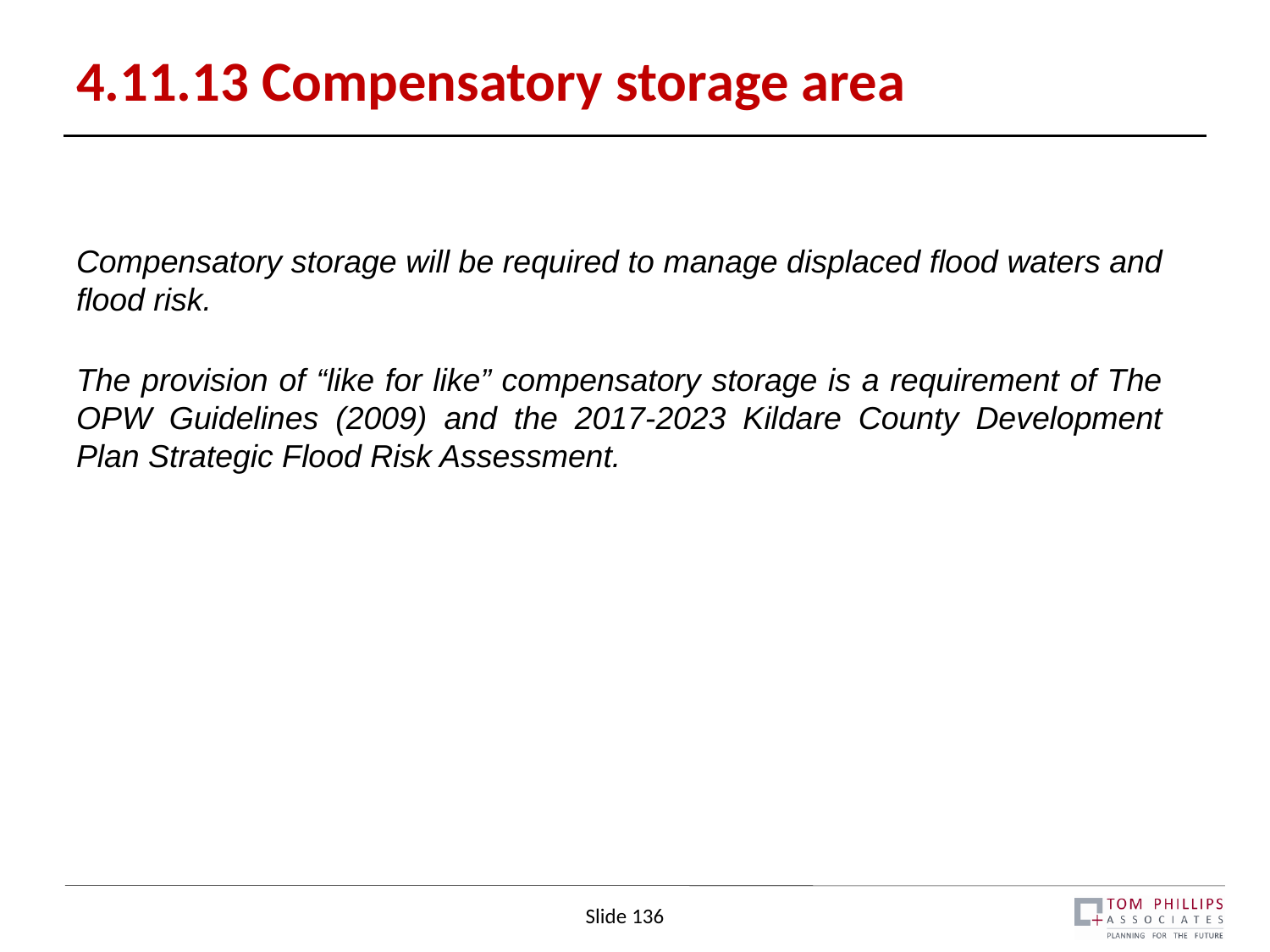

# 4.11.13 Compensatory storage area

Compensatory storage will be required to manage displaced flood waters and flood risk.

The provision of “like for like” compensatory storage is a requirement of The OPW Guidelines (2009) and the 2017-2023 Kildare County Development Plan Strategic Flood Risk Assessment.